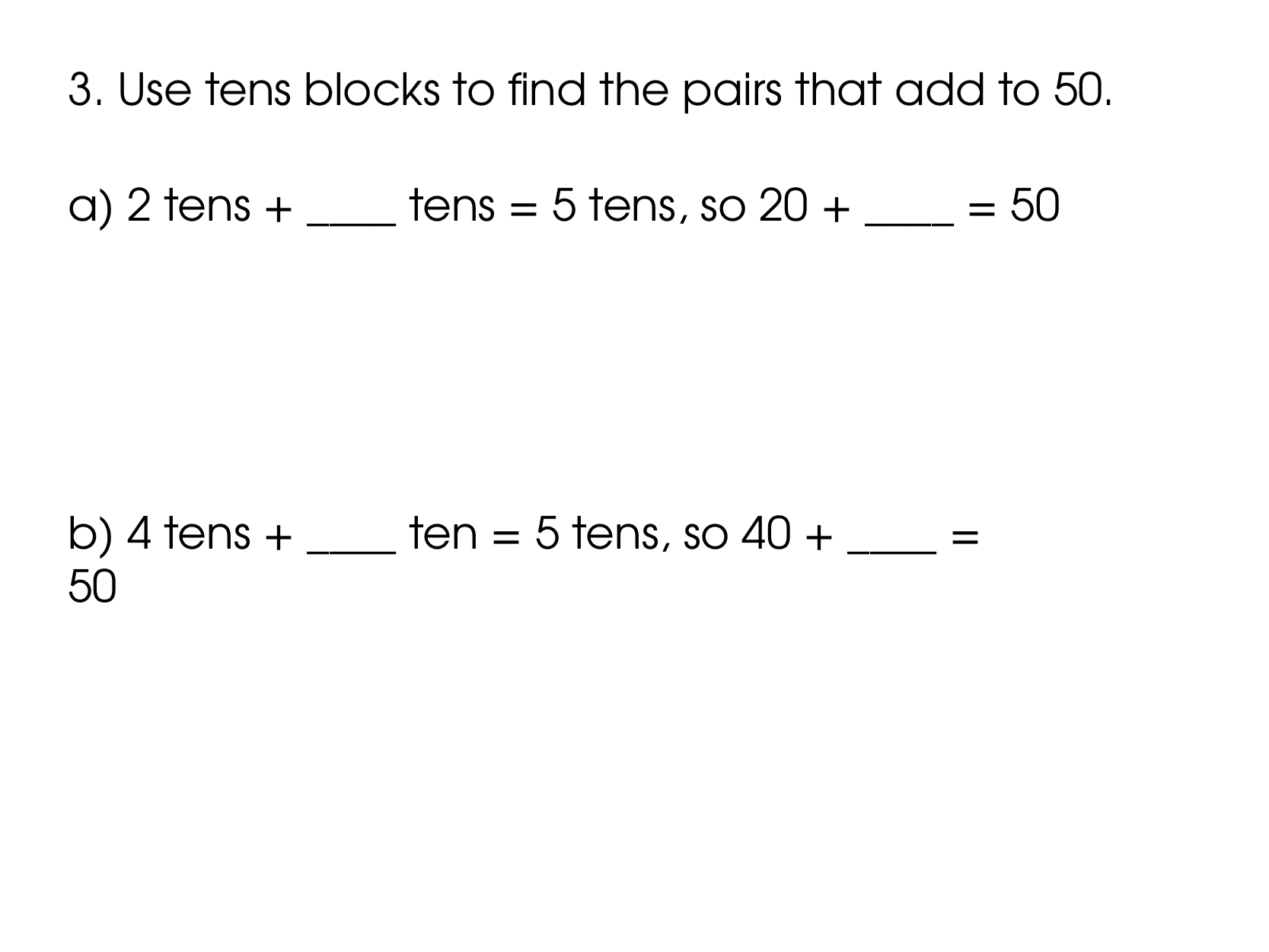

3. Use tens blocks to find the pairs that add to 50.
a) 2 tens + ____ tens = 5 tens, so 20 + ____ = 50
b) 4 tens + ____ ten = 5 tens, so 40 + ____ = 50